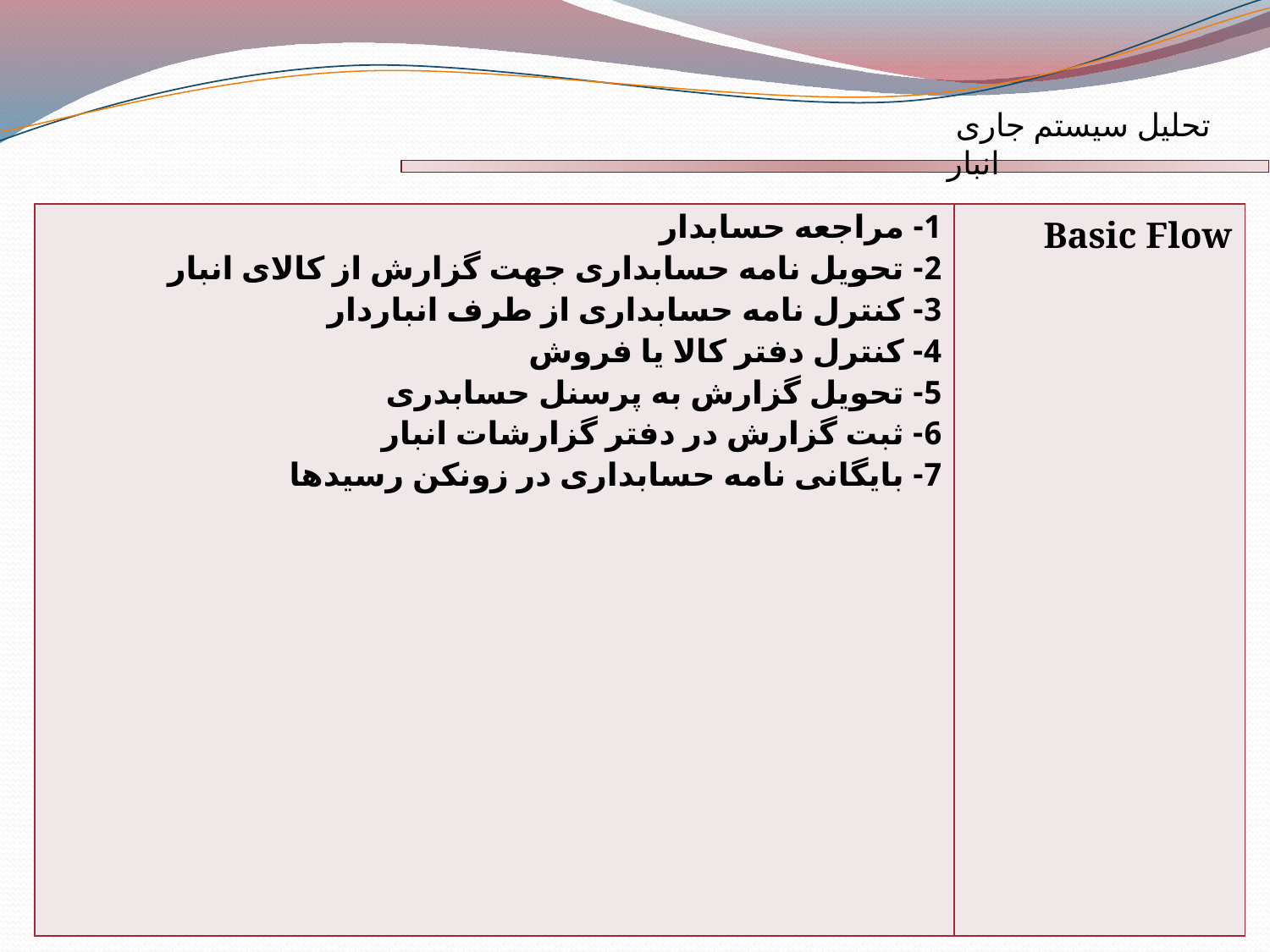

تحلیل سیستم جاری انبار

| 1- مراجعه حسابدار 2- تحویل نامه حسابداری جهت گزارش از کالای انبار 3- کنترل نامه حسابداری از طرف انباردار 4- کنترل دفتر کالا یا فروش 5- تحویل گزارش به پرسنل حسابدری 6- ثبت گزارش در دفتر گزارشات انبار 7- بایگانی نامه حسابداری در زونکن رسیدها | Basic Flow |
| --- | --- |